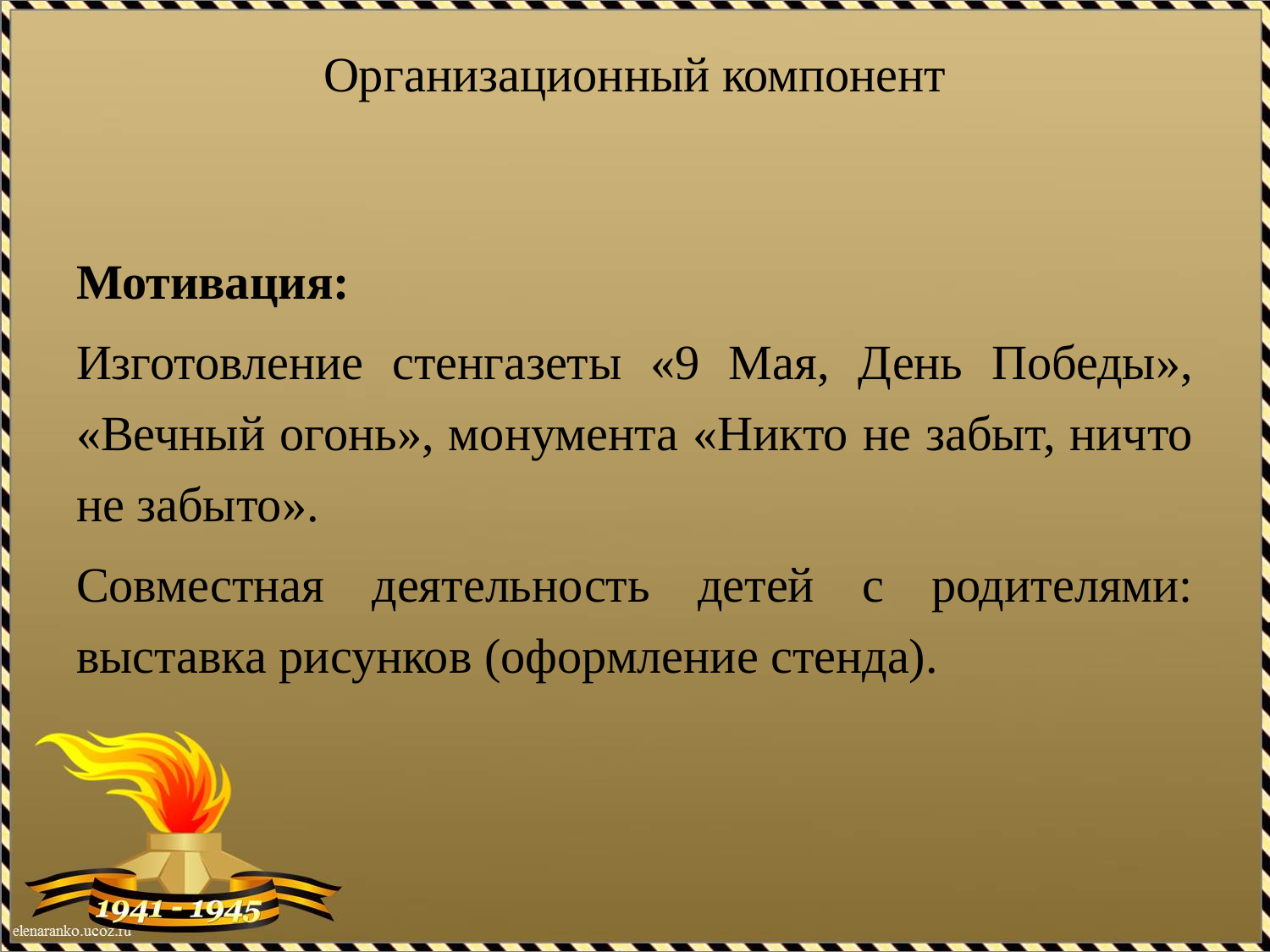

Организационный компонент

Мотивация:
Изготовление стенгазеты «9 Мая, День Победы», «Вечный огонь», монумента «Никто не забыт, ничто не забыто».
Совместная деятельность детей с родителями: выставка рисунков (оформление стенда).